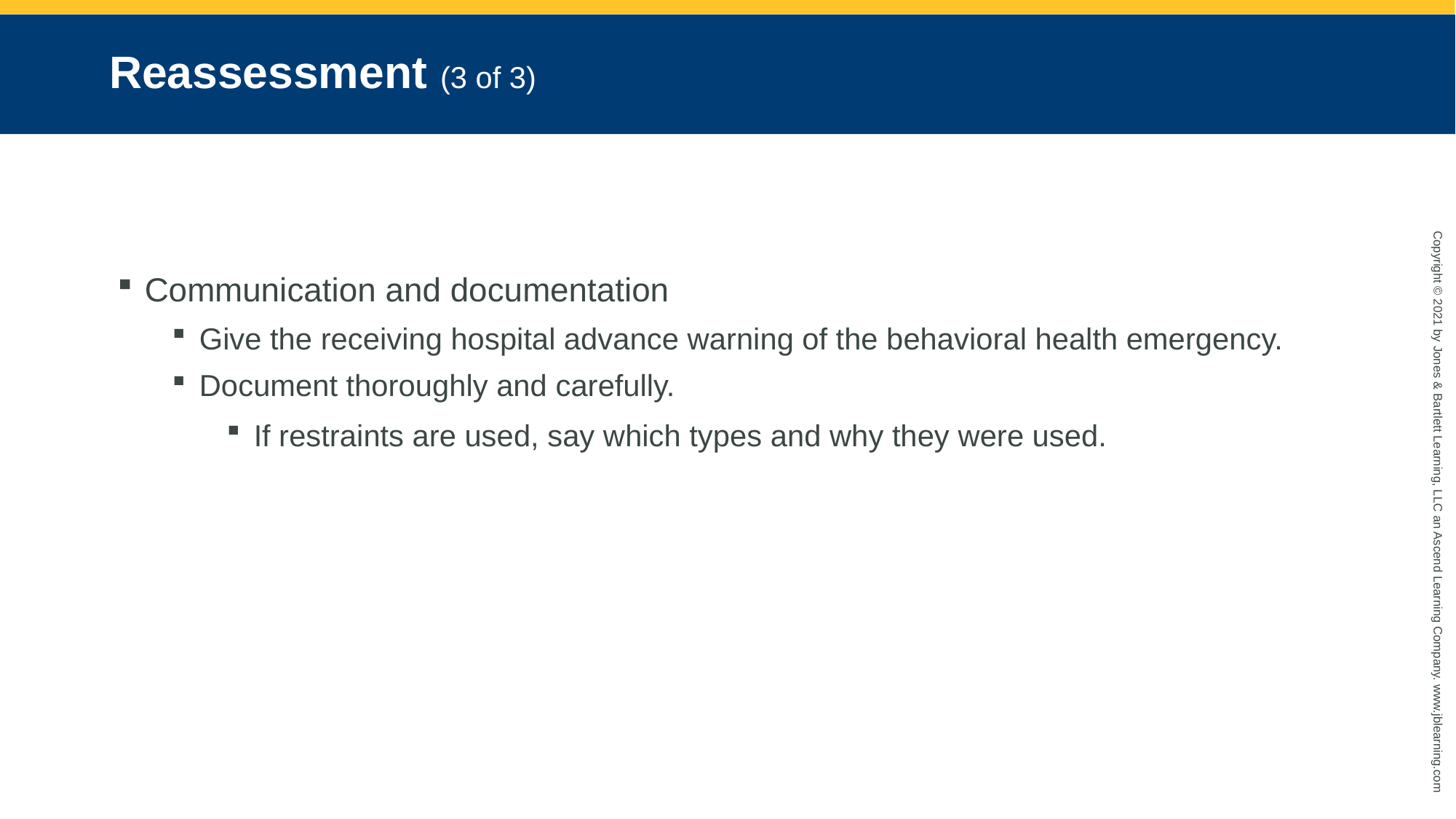

# Reassessment (3 of 3)
Communication and documentation
Give the receiving hospital advance warning of the behavioral health emergency.
Document thoroughly and carefully.
If restraints are used, say which types and why they were used.